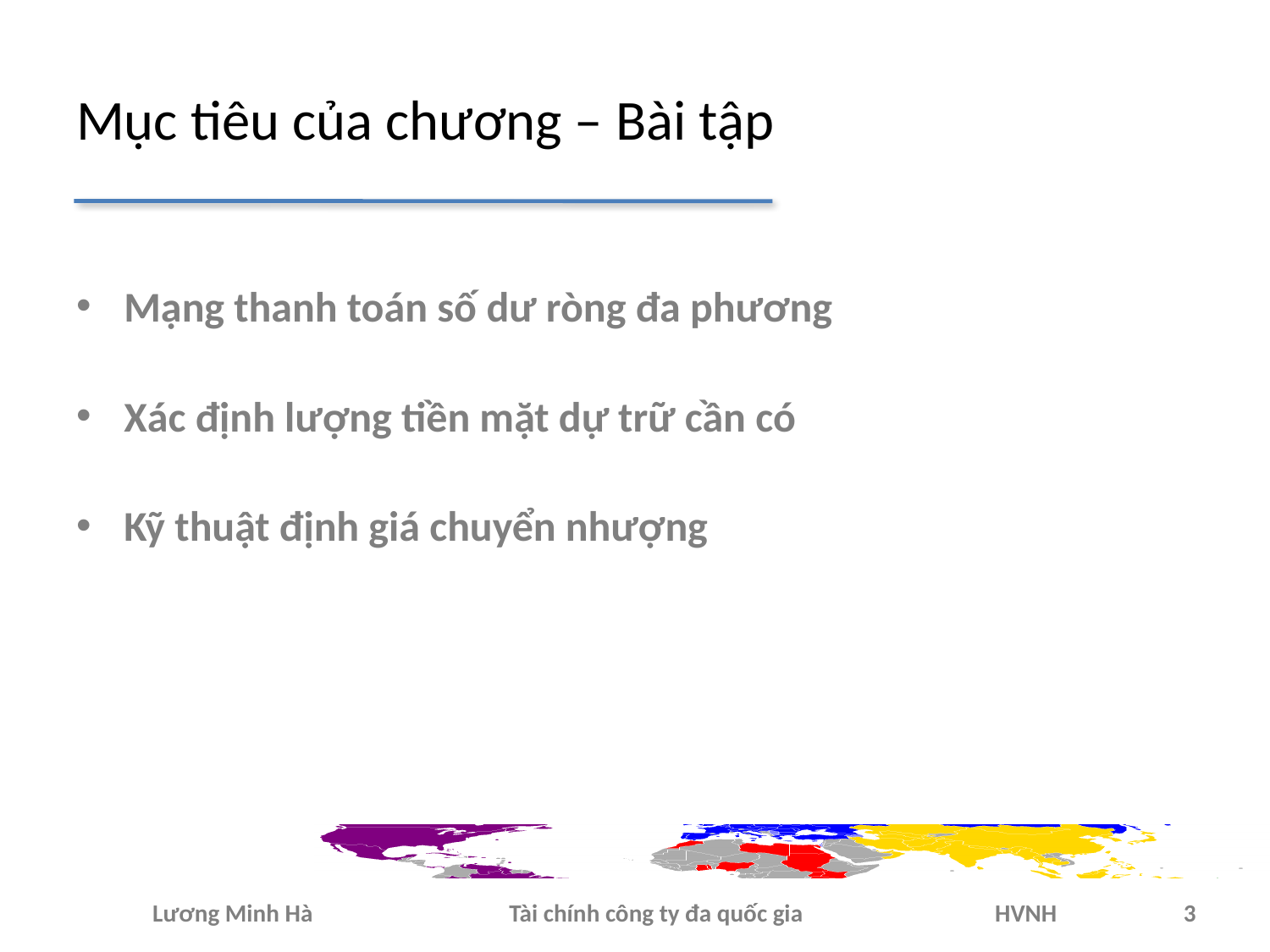

# Mục tiêu của chương – Bài tập
Mạng thanh toán số dư ròng đa phương
Xác định lượng tiền mặt dự trữ cần có
Kỹ thuật định giá chuyển nhượng